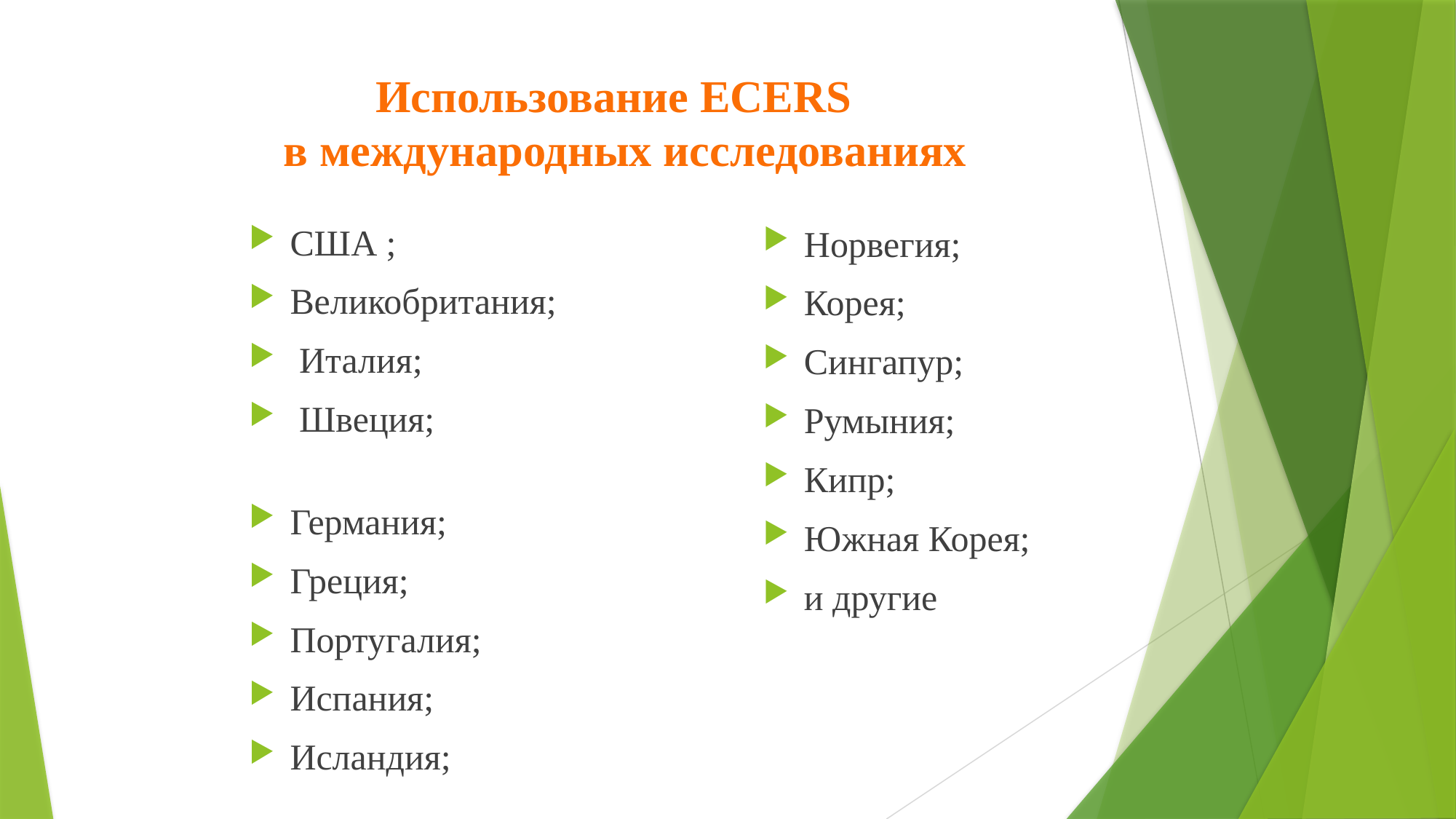

# Использование ECERS в международных исследованиях
США ;
Великобритания;
 Италия;
 Швеция;
Германия;
Греция;
Португалия;
Испания;
Исландия;
Норвегия;
Корея;
Сингапур;
Румыния;
Кипр;
Южная Корея;
и другие